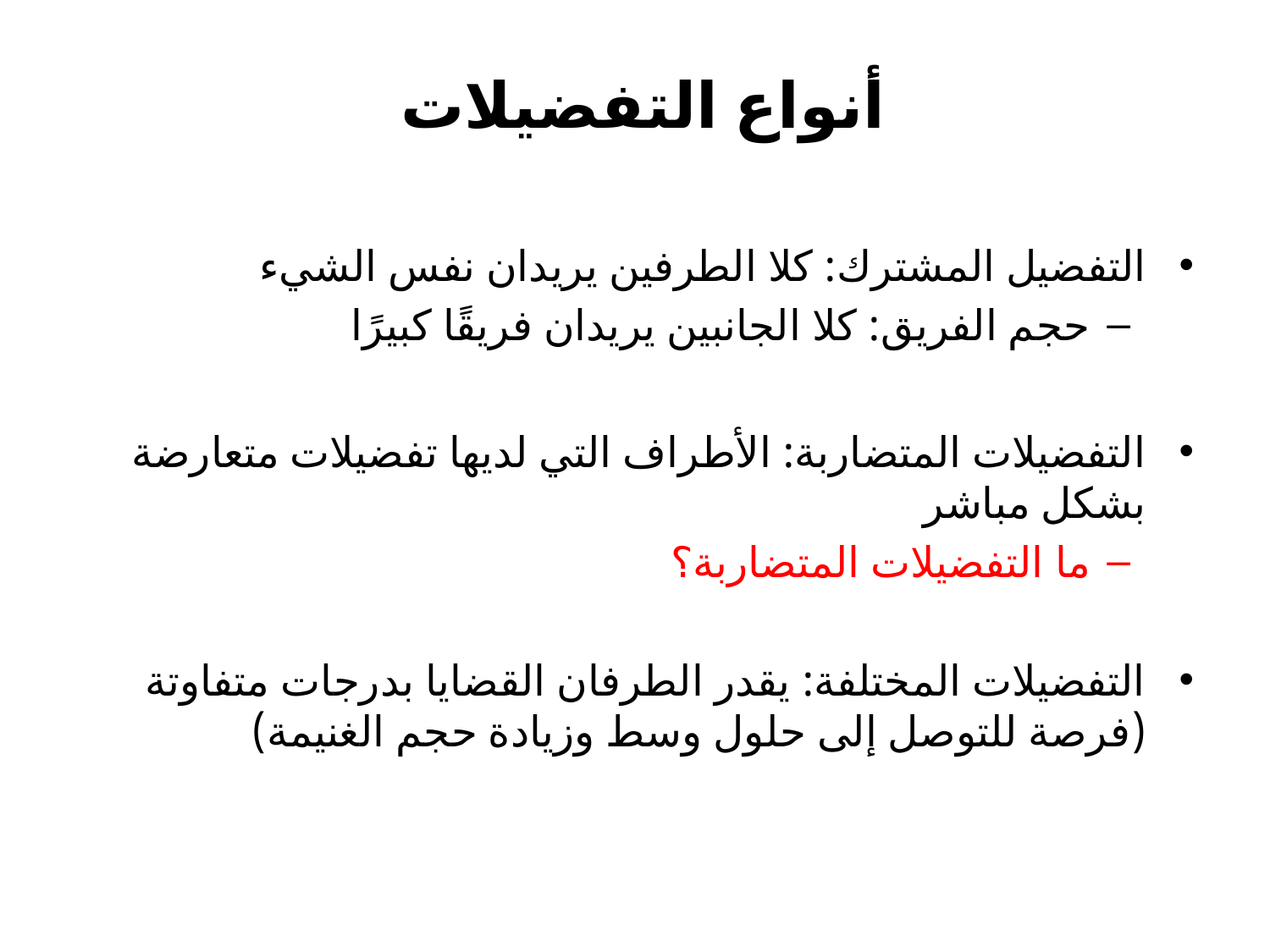

أنواع التفضيلات
التفضيل المشترك: كلا الطرفين يريدان نفس الشيء
حجم الفريق: كلا الجانبين يريدان فريقًا كبيرًا

التفضيلات المتضاربة: الأطراف التي لديها تفضيلات متعارضة بشكل مباشر
ما التفضيلات المتضاربة؟

التفضيلات المختلفة: يقدر الطرفان القضايا بدرجات متفاوتة (فرصة للتوصل إلى حلول وسط وزيادة حجم الغنيمة)